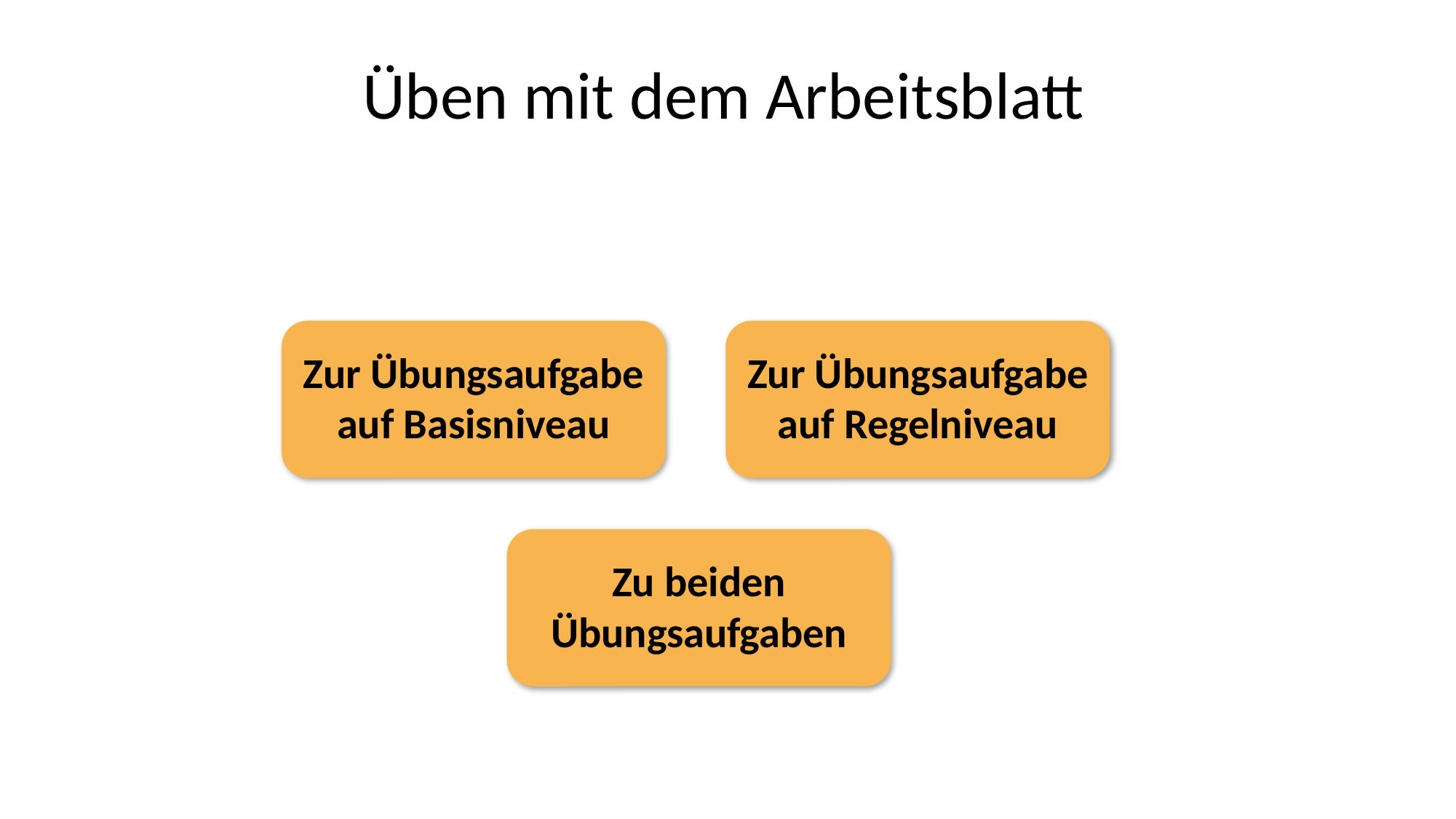

# Üben mit dem Arbeitsblatt
Zur Übungsaufgabe auf Basisniveau
Zur Übungsaufgabe auf Regelniveau
Zu beiden Übungsaufgaben